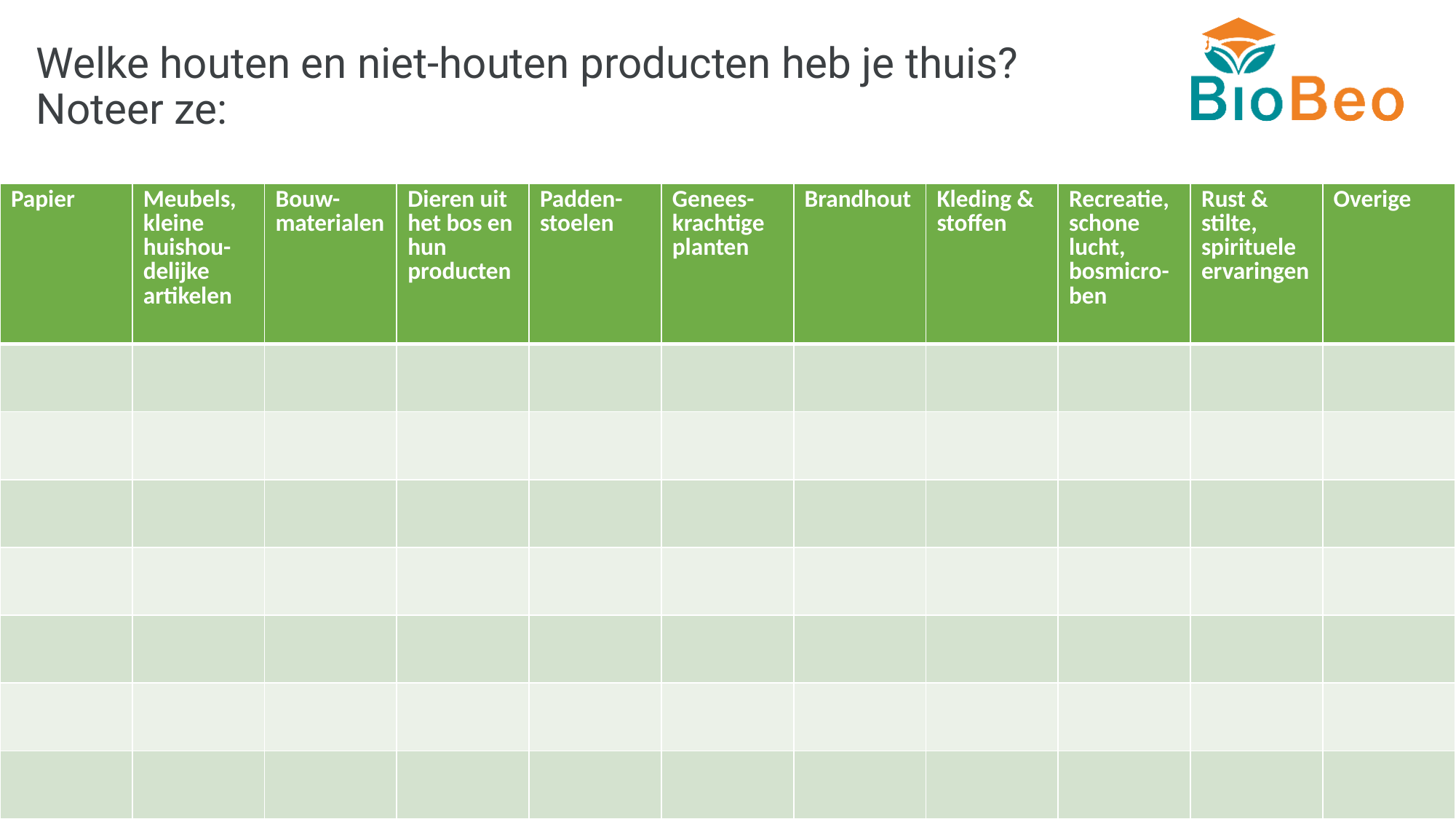

# Welke houten en niet-houten producten heb je thuis? Noteer ze:
| Papier | Meubels, kleine huishou-delijke artikelen | Bouw-materialen | Dieren uit het bos en hun producten | Padden-stoelen | Genees-krachtige planten | Brandhout | Kleding & stoffen | Recreatie, schone lucht, bosmicro-ben | Rust & stilte, spirituele ervaringen | Overige |
| --- | --- | --- | --- | --- | --- | --- | --- | --- | --- | --- |
|  |  |  |  |  |  |  |  |  |  |  |
|  |  |  |  |  |  |  |  |  |  |  |
|  |  |  |  |  |  |  |  |  |  |  |
|  |  |  |  |  |  |  |  |  |  |  |
|  |  |  |  |  |  |  |  |  |  |  |
|  |  |  |  |  |  |  |  |  |  |  |
|  |  |  |  |  |  |  |  |  |  |  |

BioBeo
13